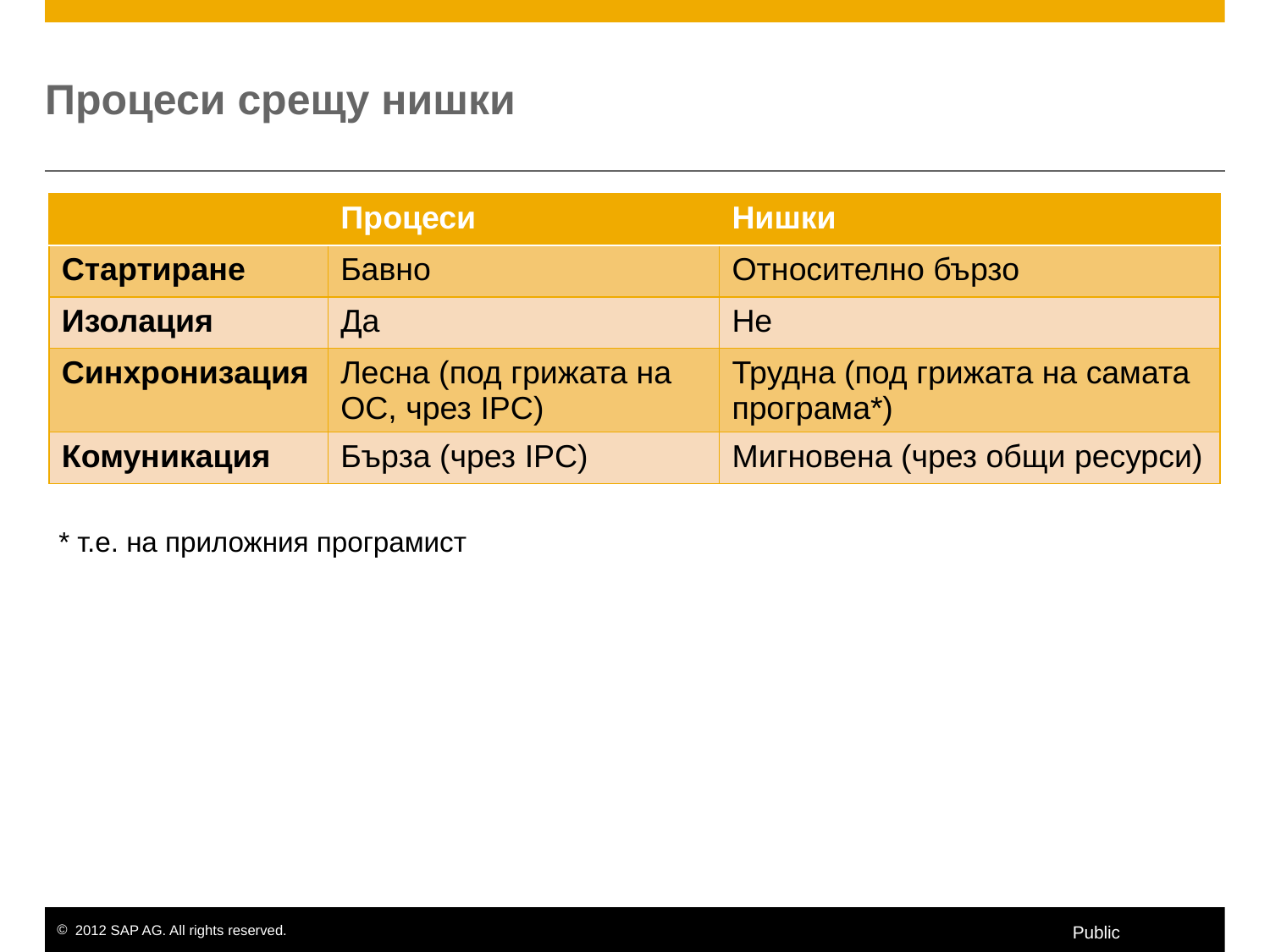

# Процеси срещу нишки
|  | Процеси | Нишки |
| --- | --- | --- |
| Стартиране | Бавно | Относително бързо |
| Изолация | Да | Не |
| Синхронизация | Лесна (под грижата на ОС, чрез IPC) | Трудна (под грижата на самата програма\*) |
| Комуникация | Бърза (чрез IPC) | Мигновена (чрез общи ресурси) |
* т.е. на приложния програмист